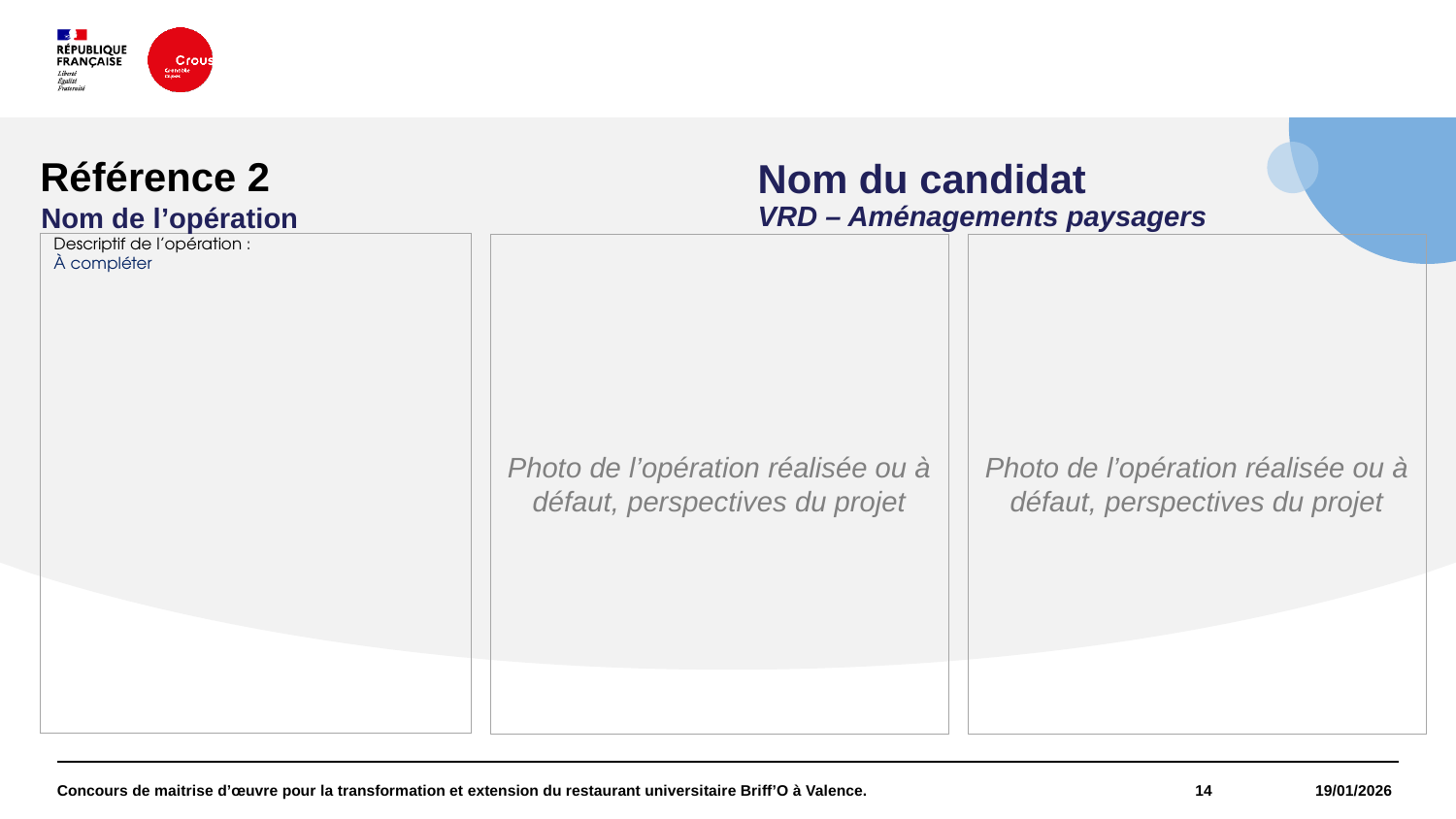

# Référence 2
Nom du candidat
Nom de l’opération
VRD – Aménagements paysagers
Descriptif de l’opération :
À compléter

Photo de l’opération réalisée ou à défaut, perspectives du projet
Photo de l’opération réalisée ou à défaut, perspectives du projet
Concours de maitrise d’œuvre pour la transformation et extension du restaurant universitaire Briff’O à Valence.
14